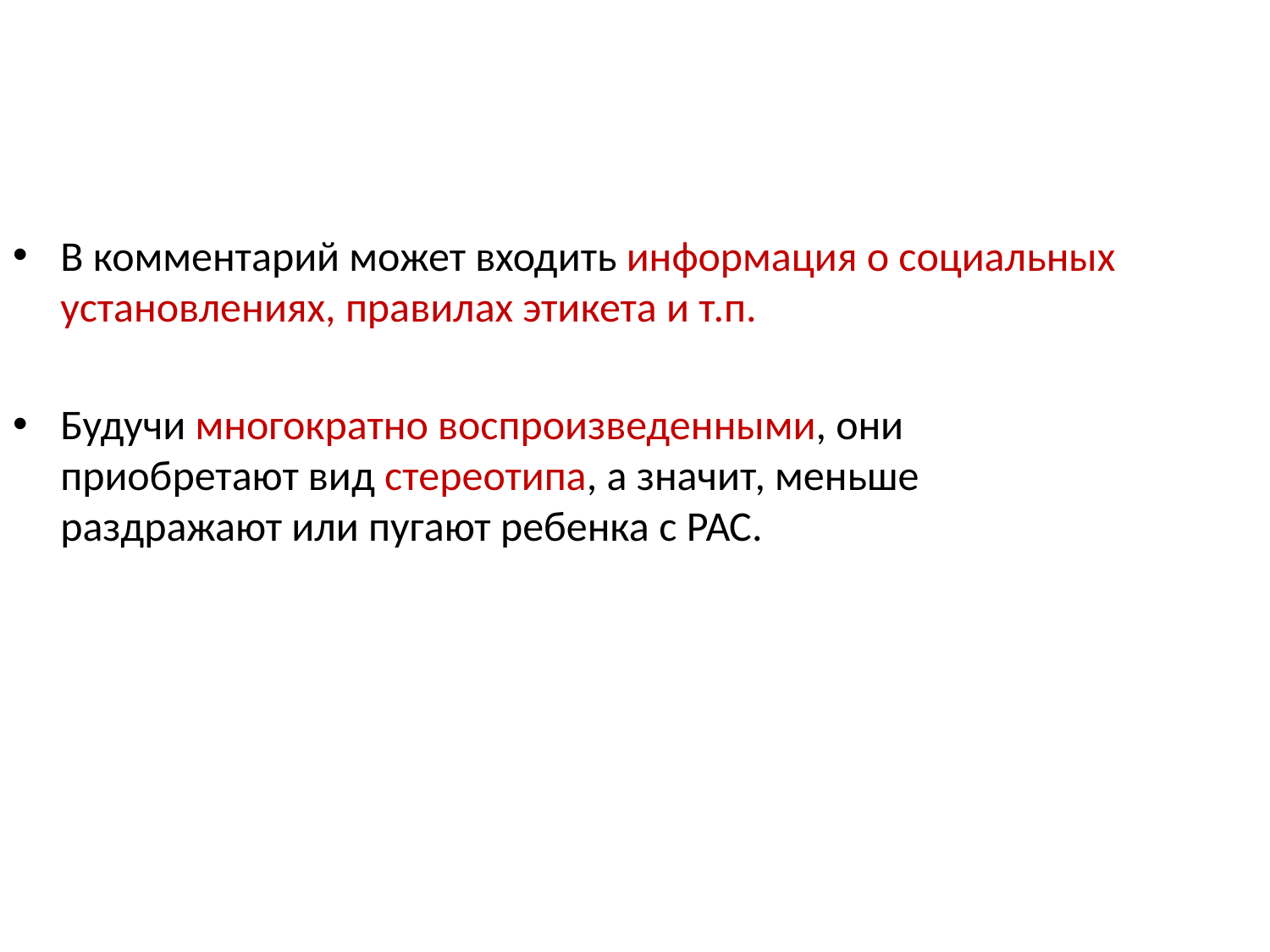

В комментарий может входить информация о социальных установлениях, правилах этикета и т.п.

Будучи многократно воспроизведенными, они приобретают вид стереотипа, а значит, меньше раздражают или пугают ребенка с РАС.